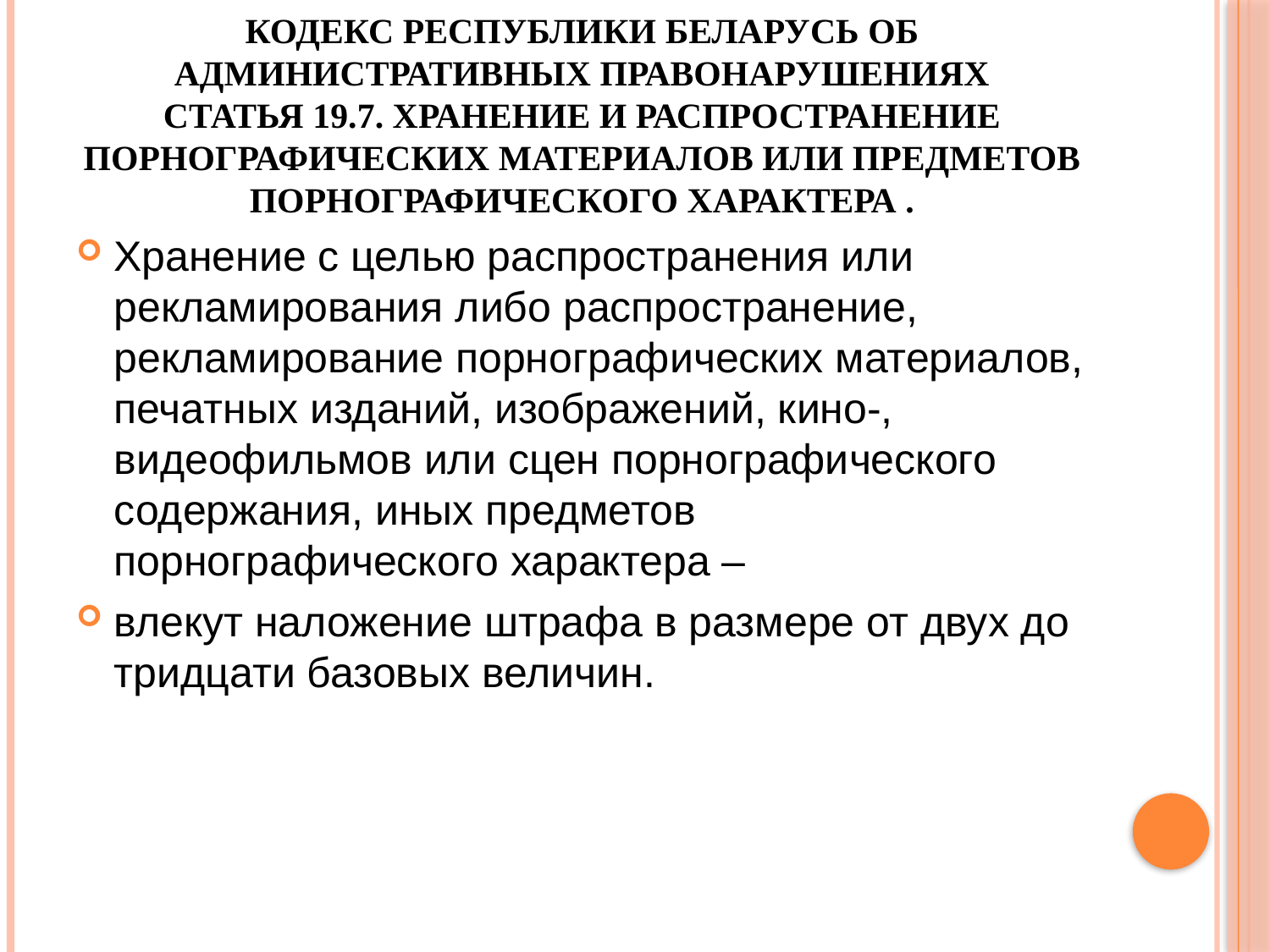

# Кодекс Республики Беларусь об Административных Правонарушениях Статья 19.7. Хранение и распространение порнографических материалов или предметов порнографического характера .
Хранение с целью распространения или рекламирования либо распространение, рекламирование порнографических материалов, печатных изданий, изображений, кино-, видеофильмов или сцен порнографического содержания, иных предметов порнографического характера –
влекут наложение штрафа в размере от двух до тридцати базовых величин.